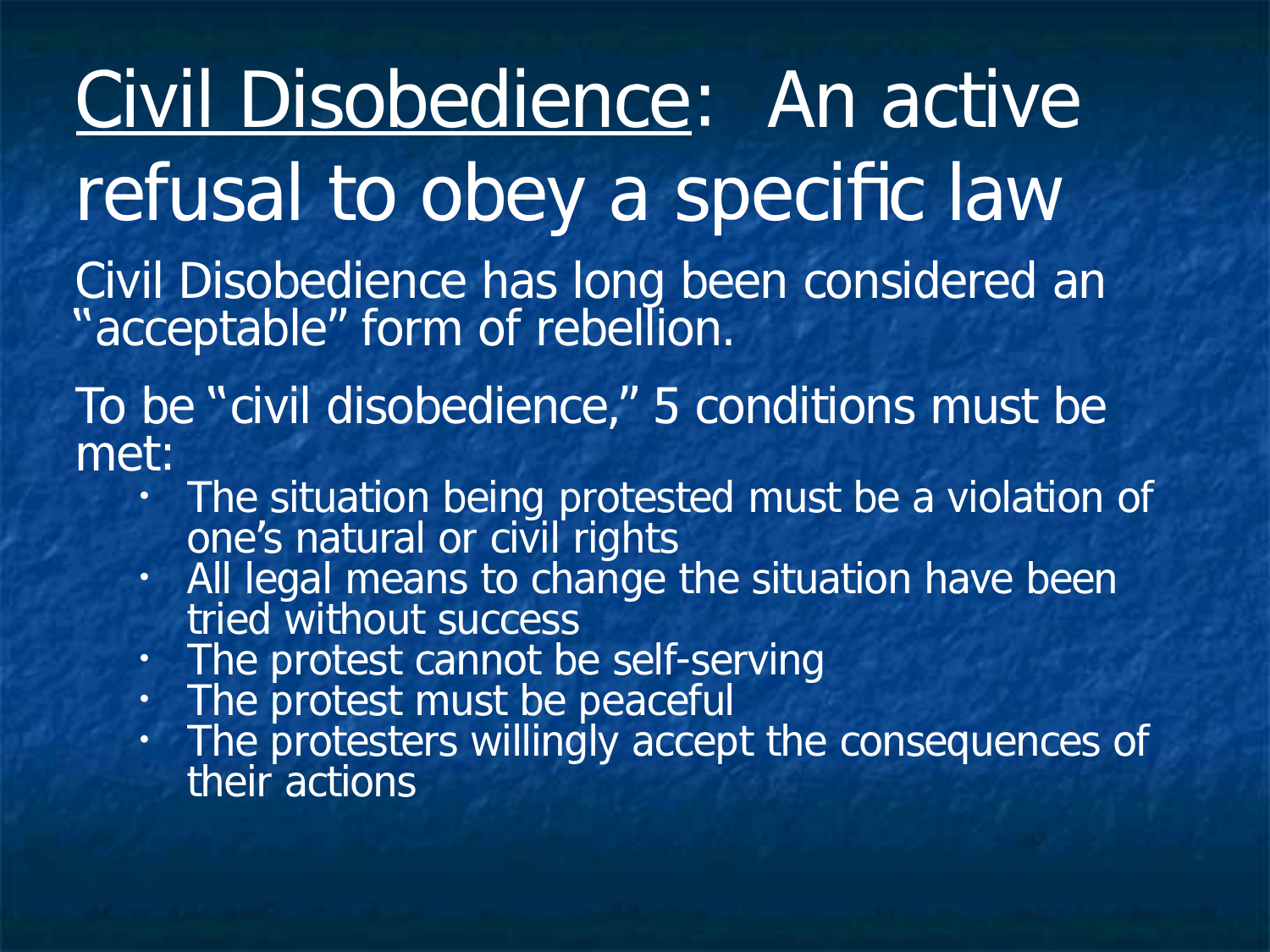

Civil Disobedience:  An active refusal to obey a specific law
Civil Disobedience has long been considered an “acceptable” form of rebellion.

To be “civil disobedience,” 5 conditions must be met:
The situation being protested must be a violation of one’s natural or civil rights
All legal means to change the situation have been tried without success
The protest cannot be self-serving
The protest must be peaceful
The protesters willingly accept the consequences of their actions